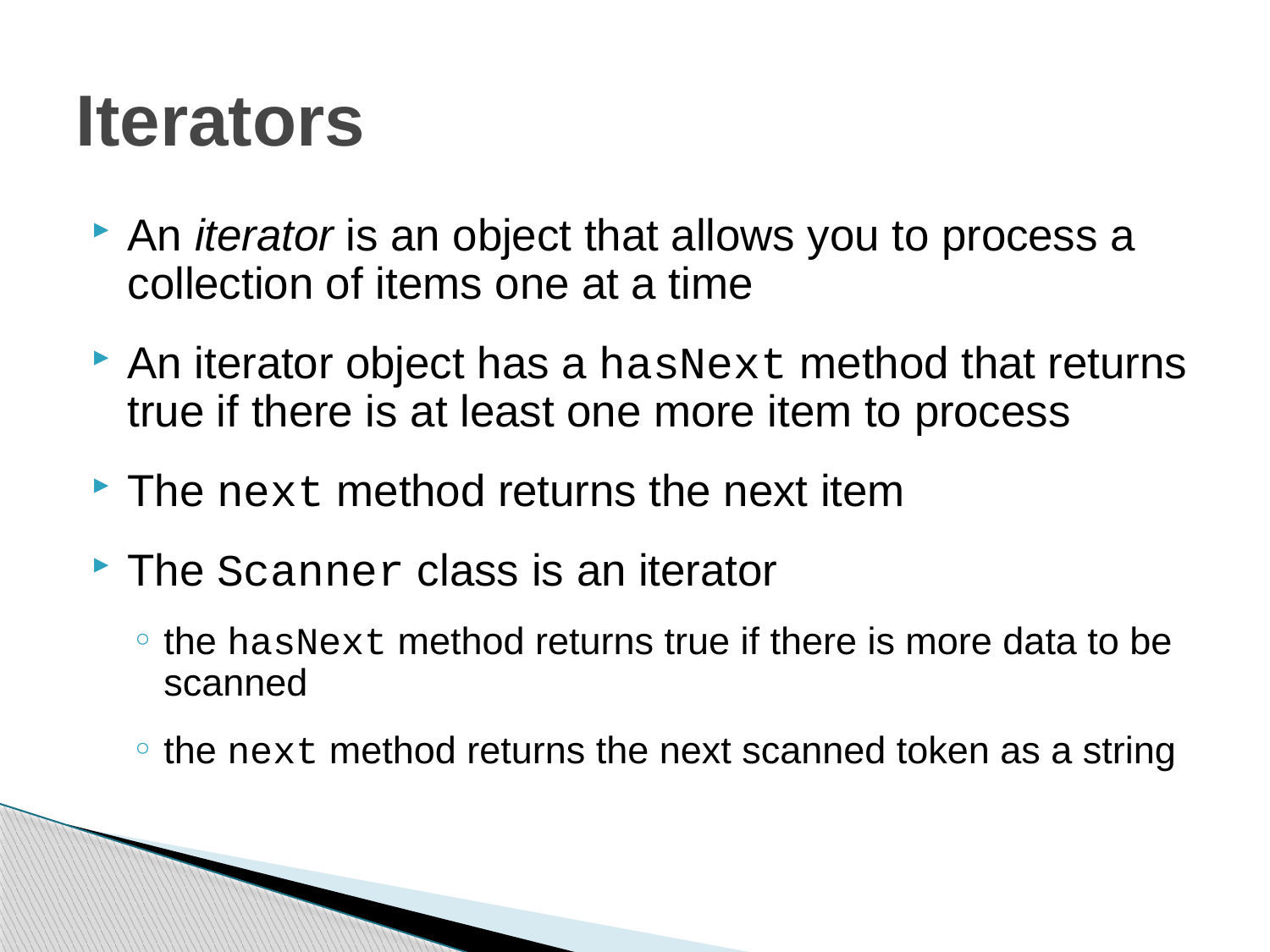

# Iterators
An iterator is an object that allows you to process a collection of items one at a time
An iterator object has a hasNext method that returns true if there is at least one more item to process
The next method returns the next item
The Scanner class is an iterator
the hasNext method returns true if there is more data to be scanned
the next method returns the next scanned token as a string